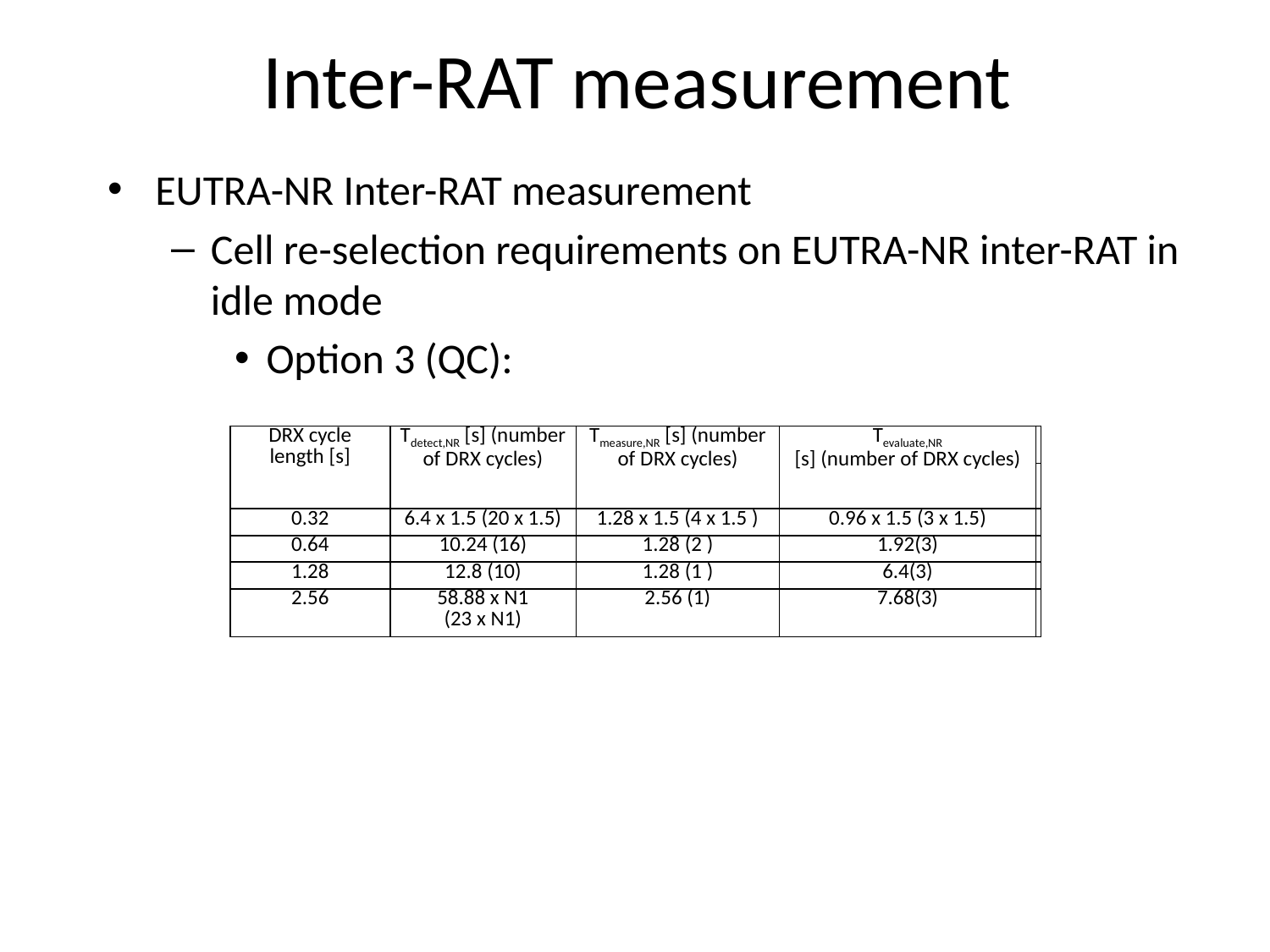

# Inter-RAT measurement
EUTRA-NR Inter-RAT measurement
Cell re-selection requirements on EUTRA-NR inter-RAT in idle mode
Option 3 (QC):

| DRX cycle length [s] | Tdetect,NR [s] (number of DRX cycles) | Tmeasure,NR [s] (number of DRX cycles) | Tevaluate,NR [s] (number of DRX cycles) |  |
| --- | --- | --- | --- | --- |
|  |  |  |  |  |
| 0.32 | 6.4 x 1.5 (20 x 1.5) | 1.28 x 1.5 (4 x 1.5 ) | 0.96 x 1.5 (3 x 1.5) |  |
| 0.64 | 10.24 (16) | 1.28 (2 ) | 1.92(3) |  |
| 1.28 | 12.8 (10) | 1.28 (1 ) | 6.4(3) |  |
| 2.56 | 58.88 x N1 (23 x N1) | 2.56 (1) | 7.68(3) |  |